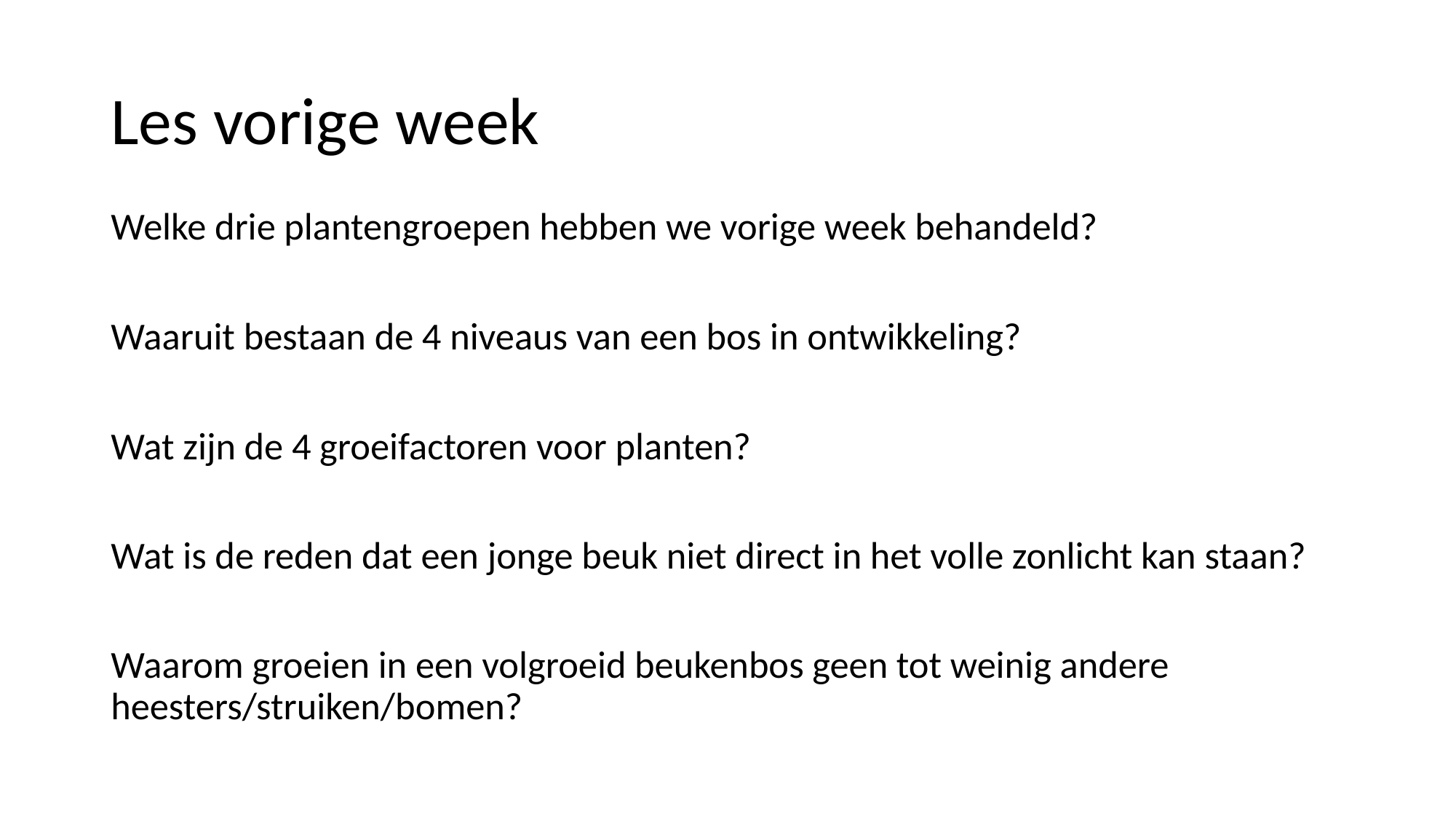

# Les vorige week
Welke drie plantengroepen hebben we vorige week behandeld?

Waaruit bestaan de 4 niveaus van een bos in ontwikkeling?

Wat zijn de 4 groeifactoren voor planten?

Wat is de reden dat een jonge beuk niet direct in het volle zonlicht kan staan?

Waarom groeien in een volgroeid beukenbos geen tot weinig andere heesters/struiken/bomen?